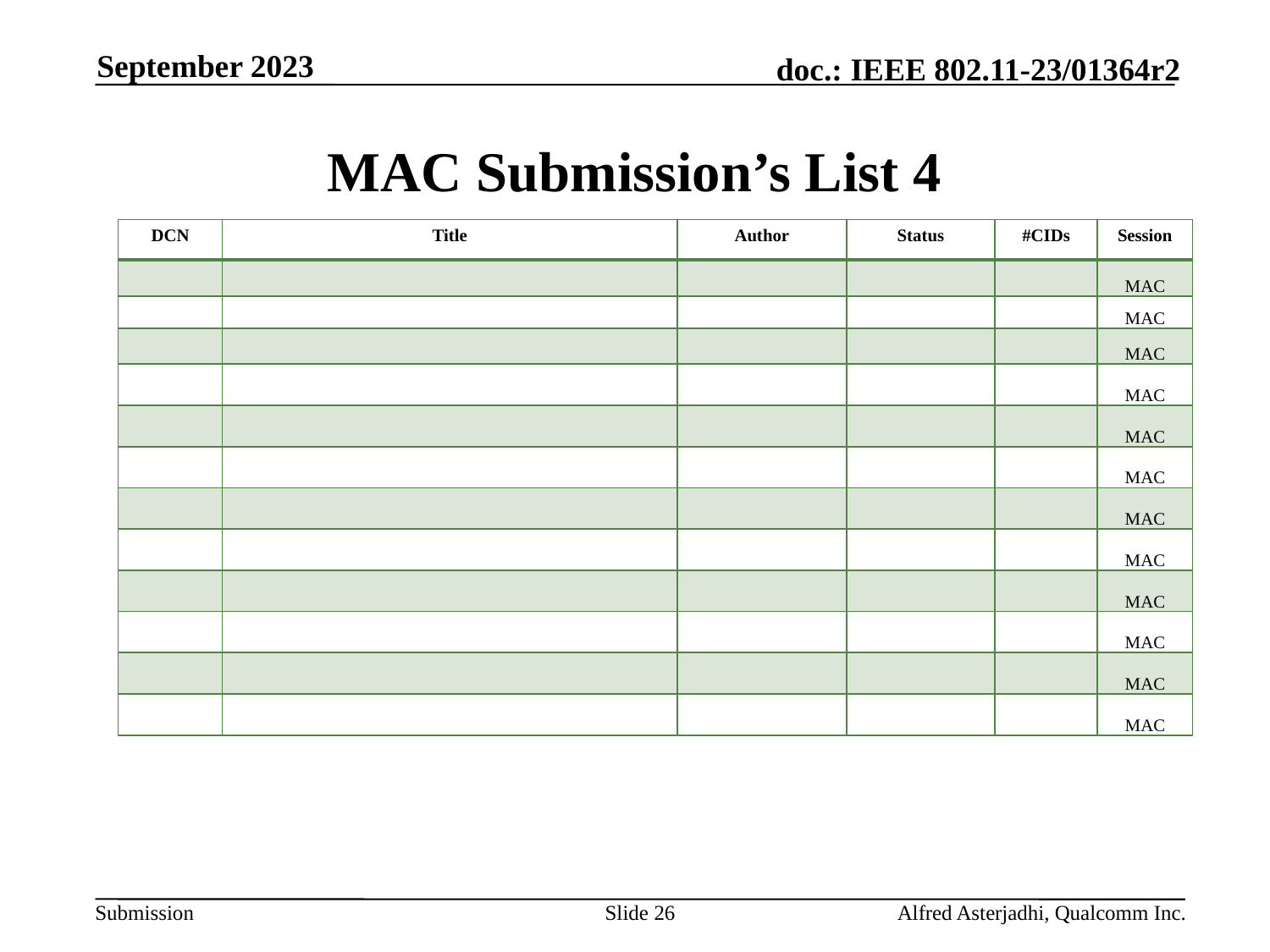

September 2023
# MAC Submission’s List 4
| DCN | Title | Author | Status | #CIDs | Session |
| --- | --- | --- | --- | --- | --- |
|  |  |  |  |  | MAC |
|  |  |  |  |  | MAC |
|  |  |  |  |  | MAC |
|  |  |  |  |  | MAC |
|  |  |  |  |  | MAC |
|  |  |  |  |  | MAC |
|  |  |  |  |  | MAC |
|  |  |  |  |  | MAC |
|  |  |  |  |  | MAC |
|  |  |  |  |  | MAC |
|  |  |  |  |  | MAC |
|  |  |  |  |  | MAC |
Slide 26
Alfred Asterjadhi, Qualcomm Inc.